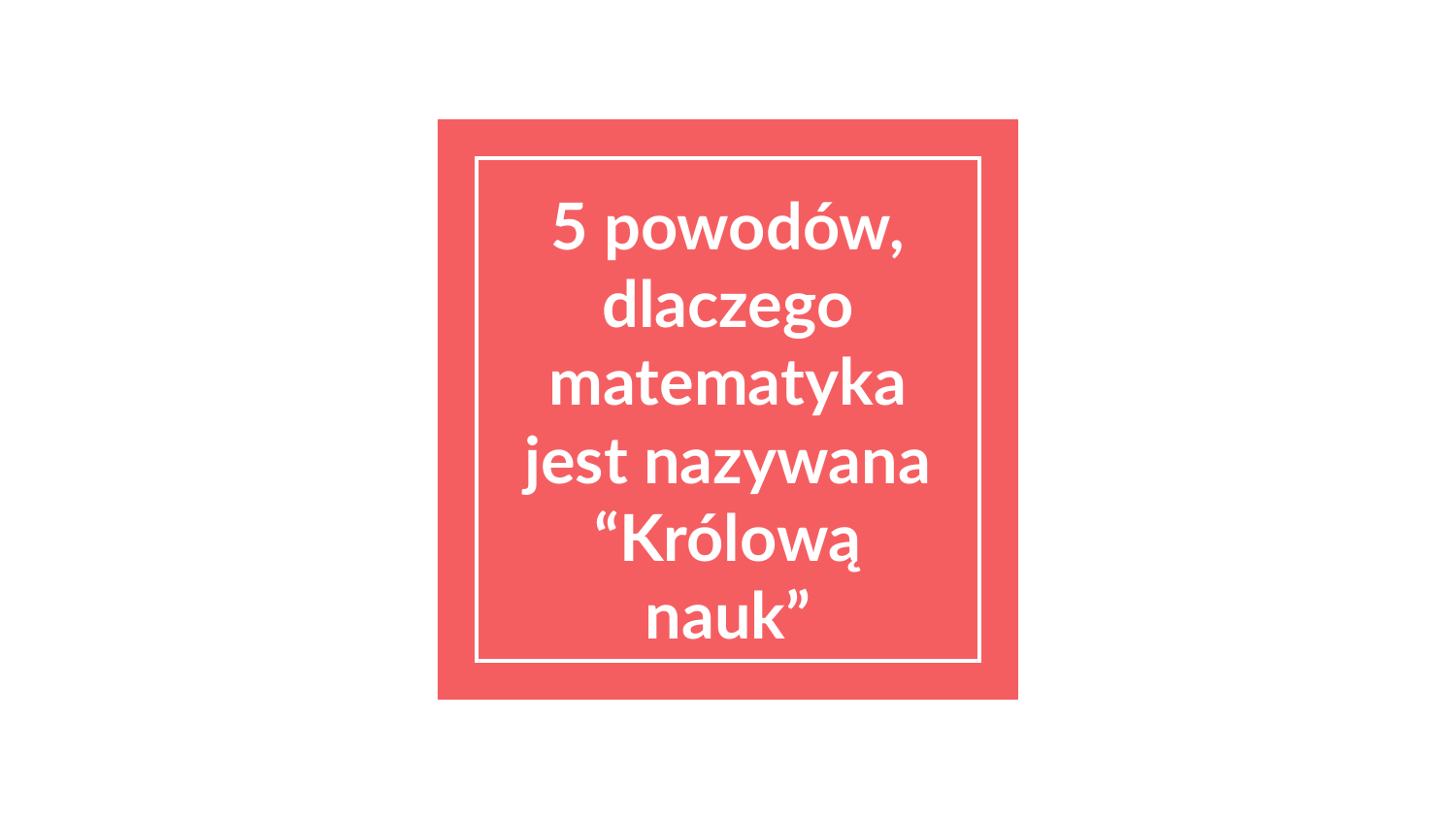

# 5 powodów, dlaczego matematyka jest nazywana “Królową nauk”